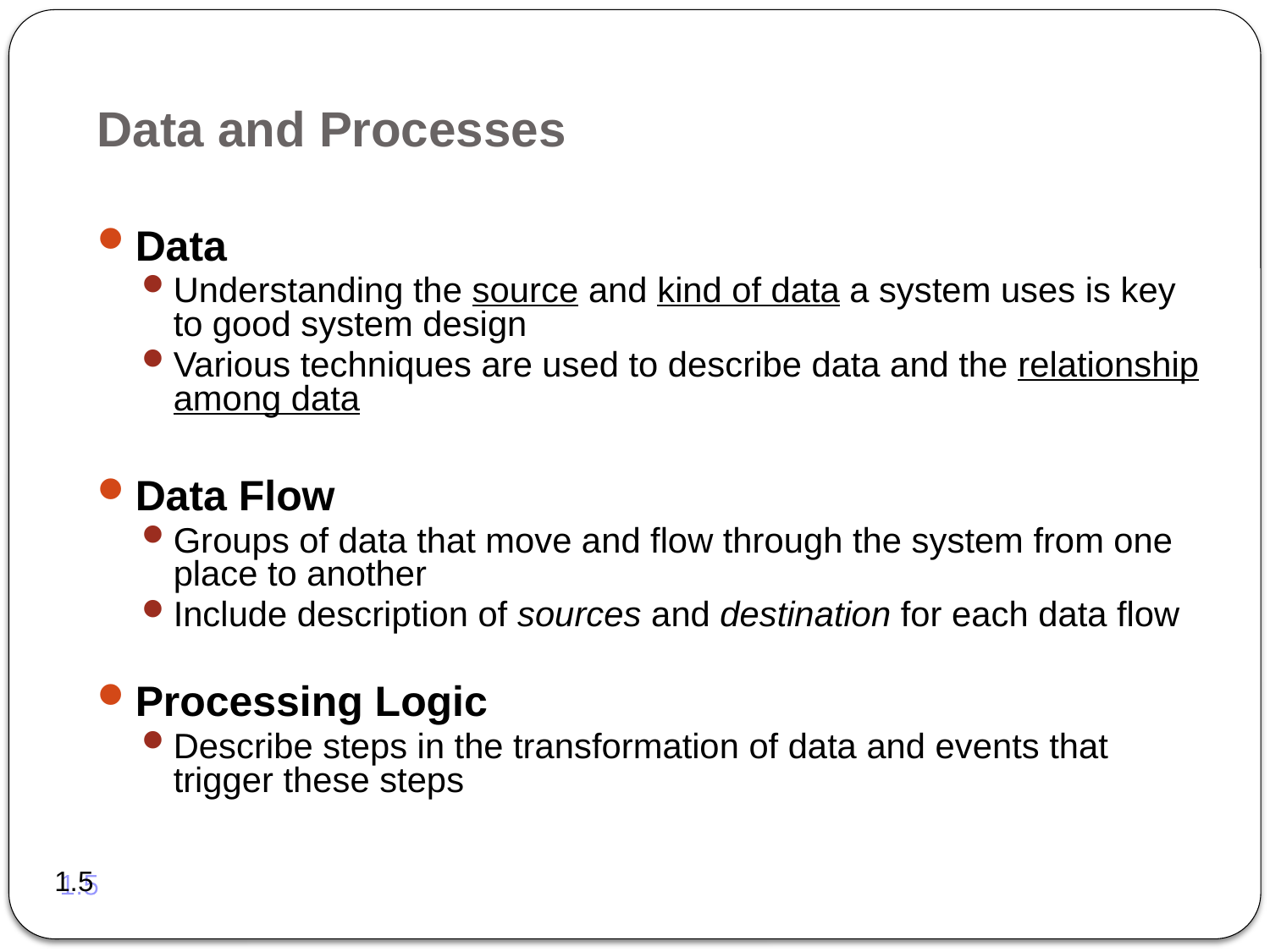

# Data and Processes
Data
Understanding the source and kind of data a system uses is key to good system design
Various techniques are used to describe data and the relationship among data

Data Flow
Groups of data that move and flow through the system from one place to another
Include description of sources and destination for each data flow

Processing Logic
Describe steps in the transformation of data and events that trigger these steps

1.5